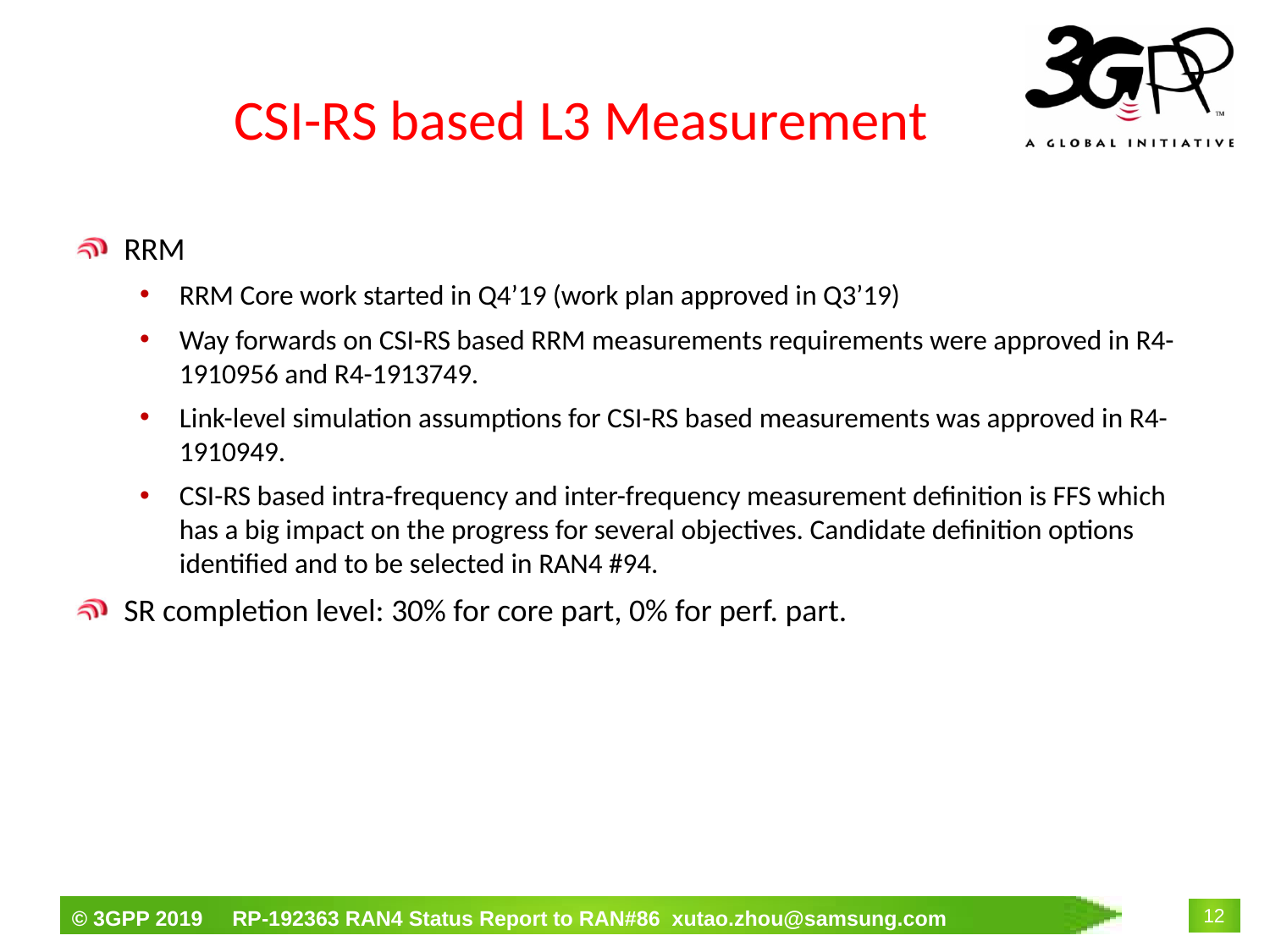

# CSI-RS based L3 Measurement
RRM
RRM Core work started in Q4’19 (work plan approved in Q3’19)
Way forwards on CSI-RS based RRM measurements requirements were approved in R4-1910956 and R4-1913749.
Link-level simulation assumptions for CSI-RS based measurements was approved in R4-1910949.
CSI-RS based intra-frequency and inter-frequency measurement definition is FFS which has a big impact on the progress for several objectives. Candidate definition options identified and to be selected in RAN4 #94.
SR completion level: 30% for core part, 0% for perf. part.